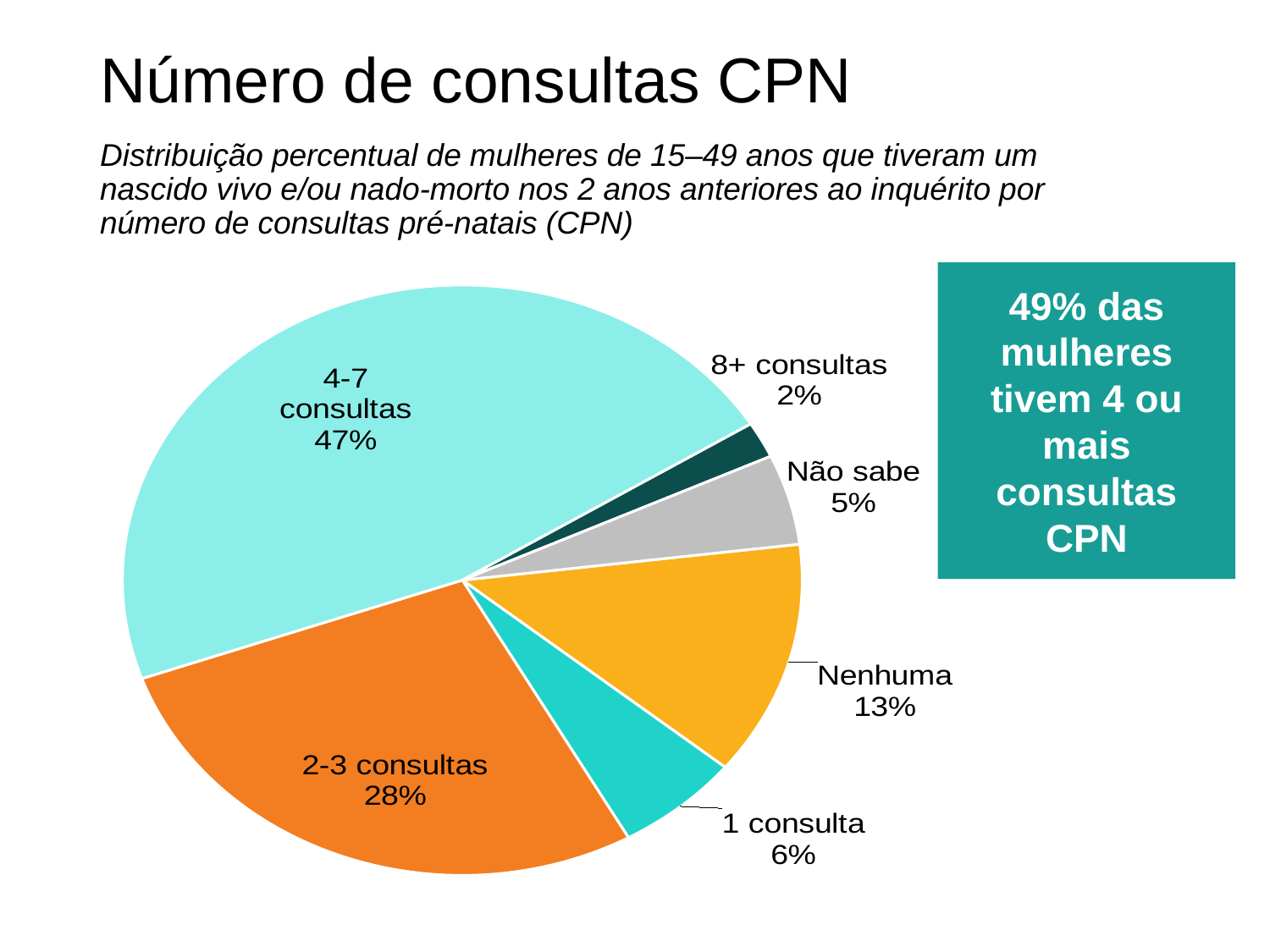

# Número de consultas CPN
Distribuição percentual de mulheres de 15–49 anos que tiveram um nascido vivo e/ou nado-morto nos 2 anos anteriores ao inquérito por número de consultas pré-natais (CPN)

### Chart

| Category | Sales |
|---|---|
| Nenhuma | 13.0 |
| 1 consulta | 6.0 |
| 2-3 consultas | 28.0 |
| 4-7 consultas | 47.0 |
| 8+ consultas | 2.0 |
| Não sabe | 5.0 |
49% das mulheres tivem 4 ou mais consultas CPN